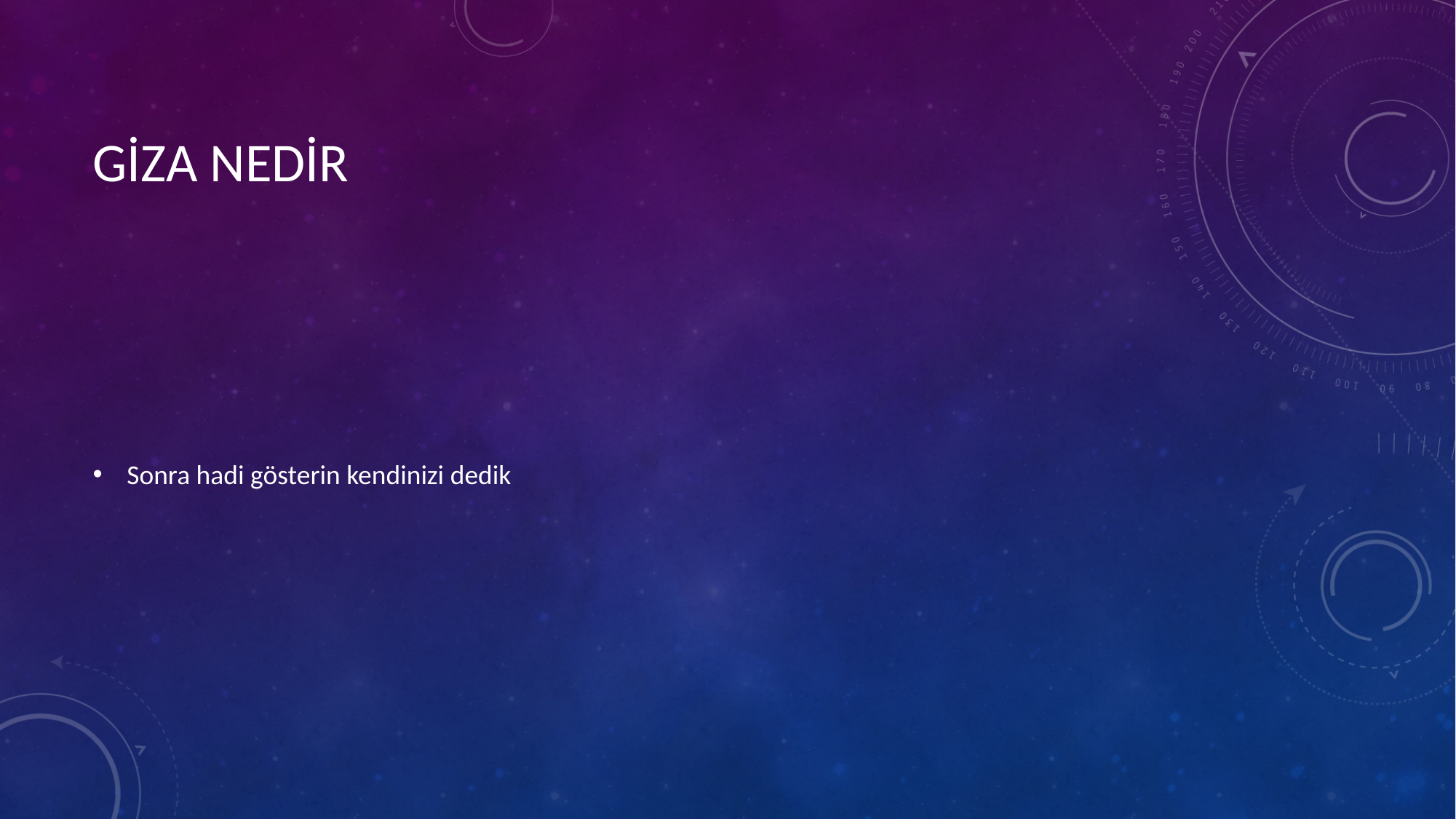

# Giza Nedir
Sonra hadi gösterin kendinizi dedik